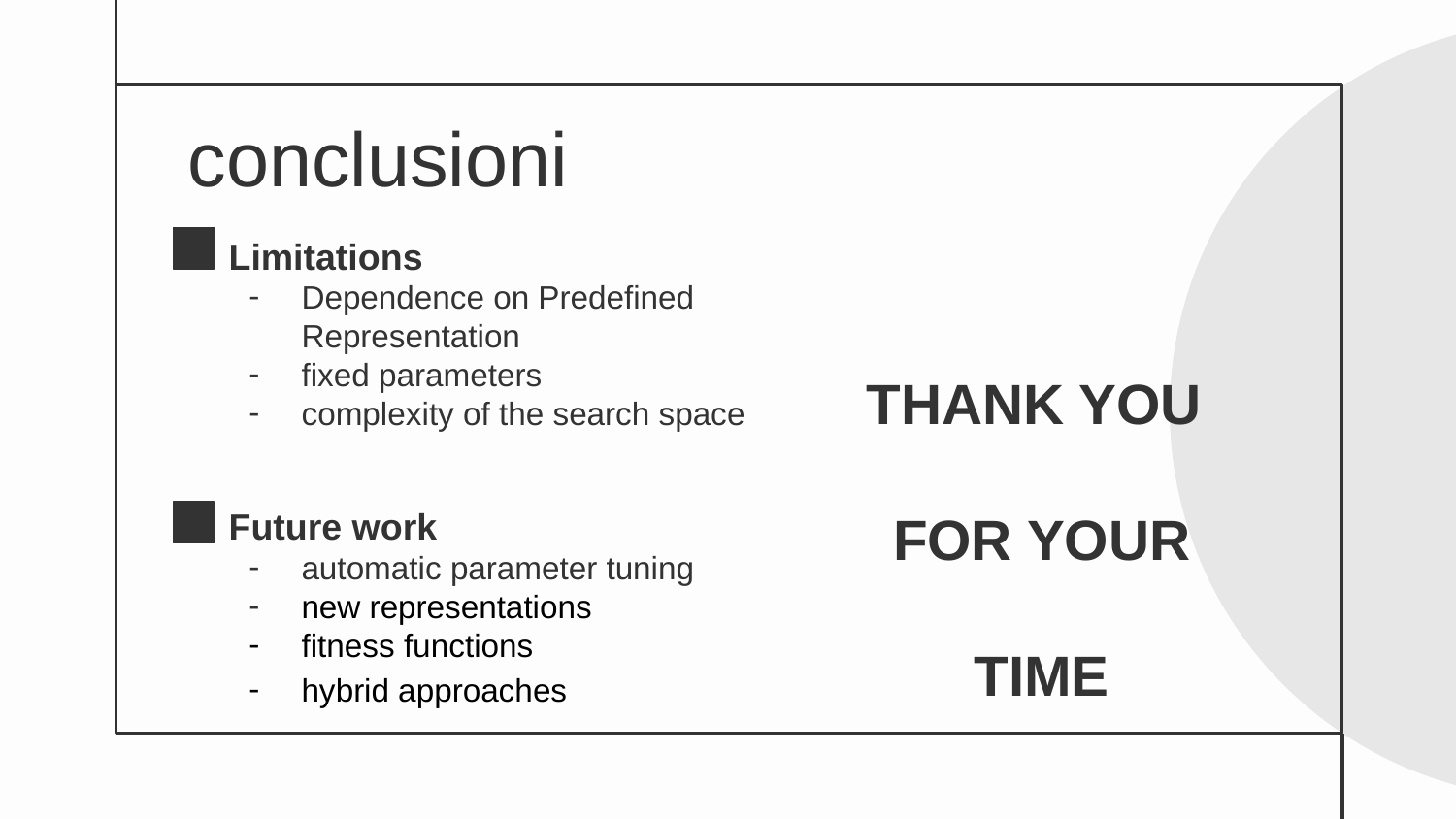

# conclusioni
Limitations
Dependence on Predefined Representation
fixed parameters
complexity of the search space

Future work
automatic parameter tuning
new representations
fitness functions
hybrid approaches

THANK YOU
FOR YOUR TIME